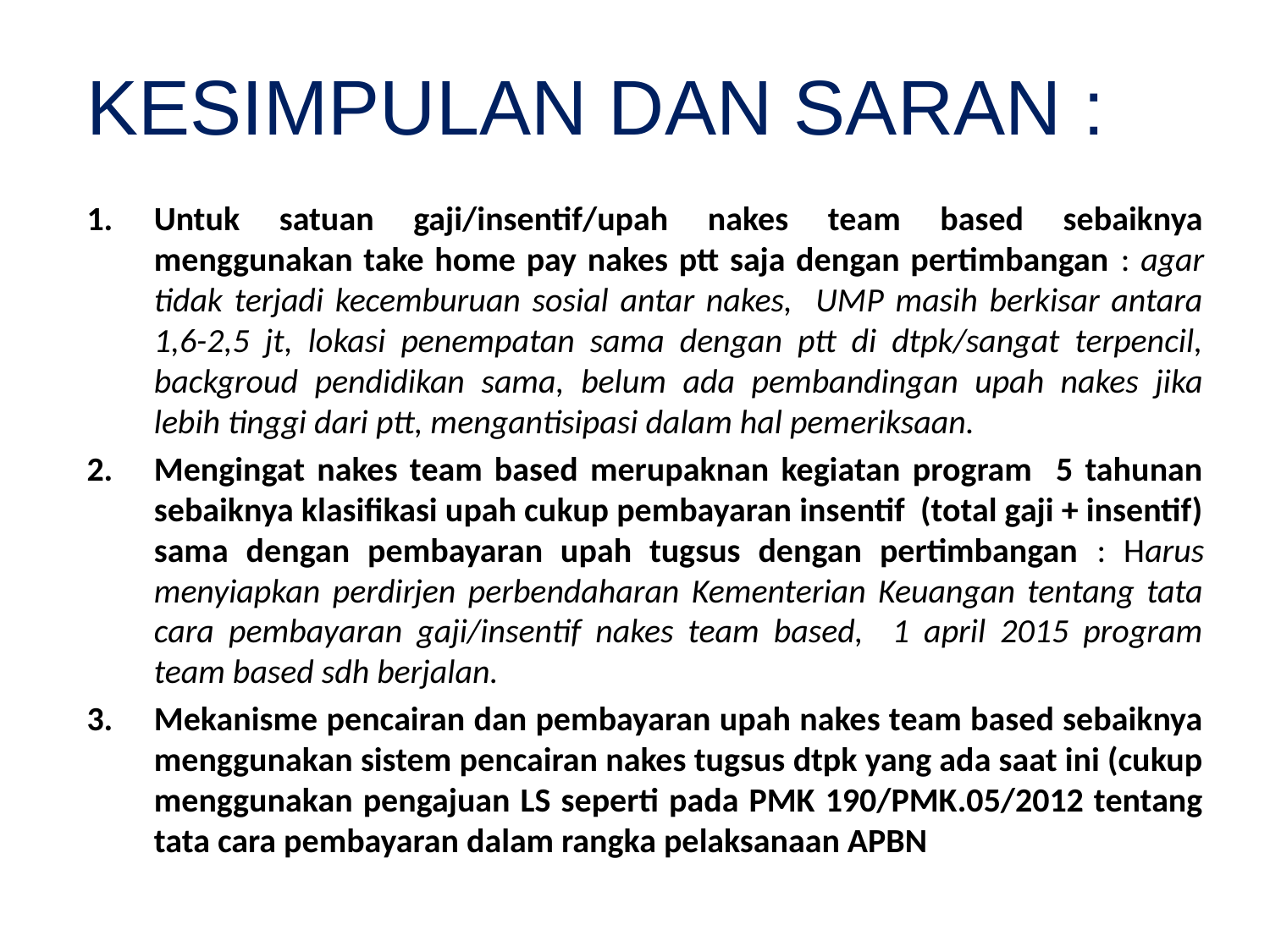

# KESIMPULAN DAN SARAN :
Untuk satuan gaji/insentif/upah nakes team based sebaiknya menggunakan take home pay nakes ptt saja dengan pertimbangan : agar tidak terjadi kecemburuan sosial antar nakes,  UMP masih berkisar antara 1,6-2,5 jt, lokasi penempatan sama dengan ptt di dtpk/sangat terpencil, backgroud pendidikan sama, belum ada pembandingan upah nakes jika lebih tinggi dari ptt, mengantisipasi dalam hal pemeriksaan.
Mengingat nakes team based merupaknan kegiatan program  5 tahunan sebaiknya klasifikasi upah cukup pembayaran insentif  (total gaji + insentif) sama dengan pembayaran upah tugsus dengan pertimbangan : Harus menyiapkan perdirjen perbendaharan Kementerian Keuangan tentang tata cara pembayaran gaji/insentif nakes team based,  1 april 2015 program team based sdh berjalan.
Mekanisme pencairan dan pembayaran upah nakes team based sebaiknya menggunakan sistem pencairan nakes tugsus dtpk yang ada saat ini (cukup menggunakan pengajuan LS seperti pada PMK 190/PMK.05/2012 tentang tata cara pembayaran dalam rangka pelaksanaan APBN